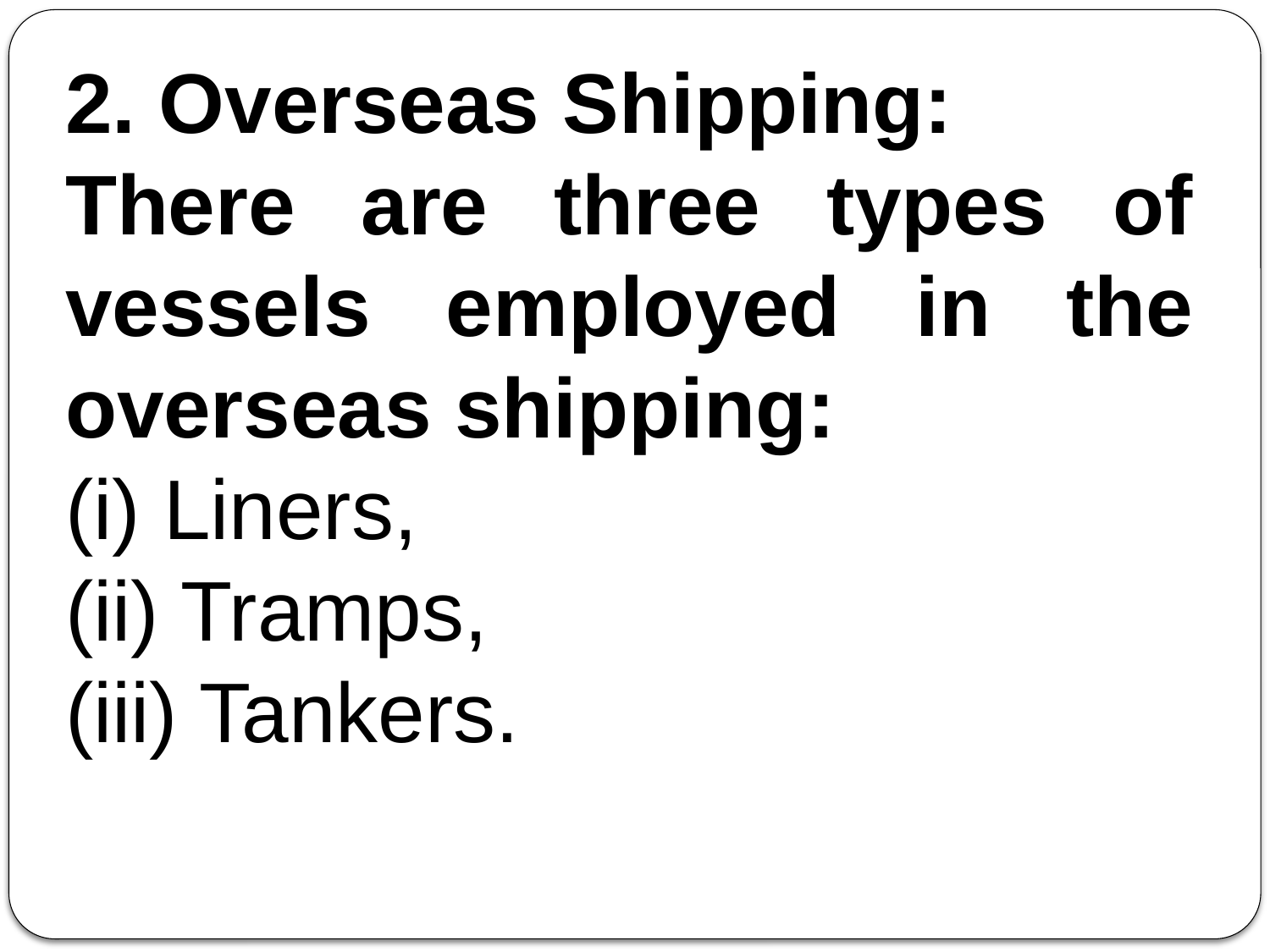

2. Overseas Shipping:
There are three types of vessels employed in the overseas shipping:
(i) Liners,
(ii) Tramps,
(iii) Tankers.